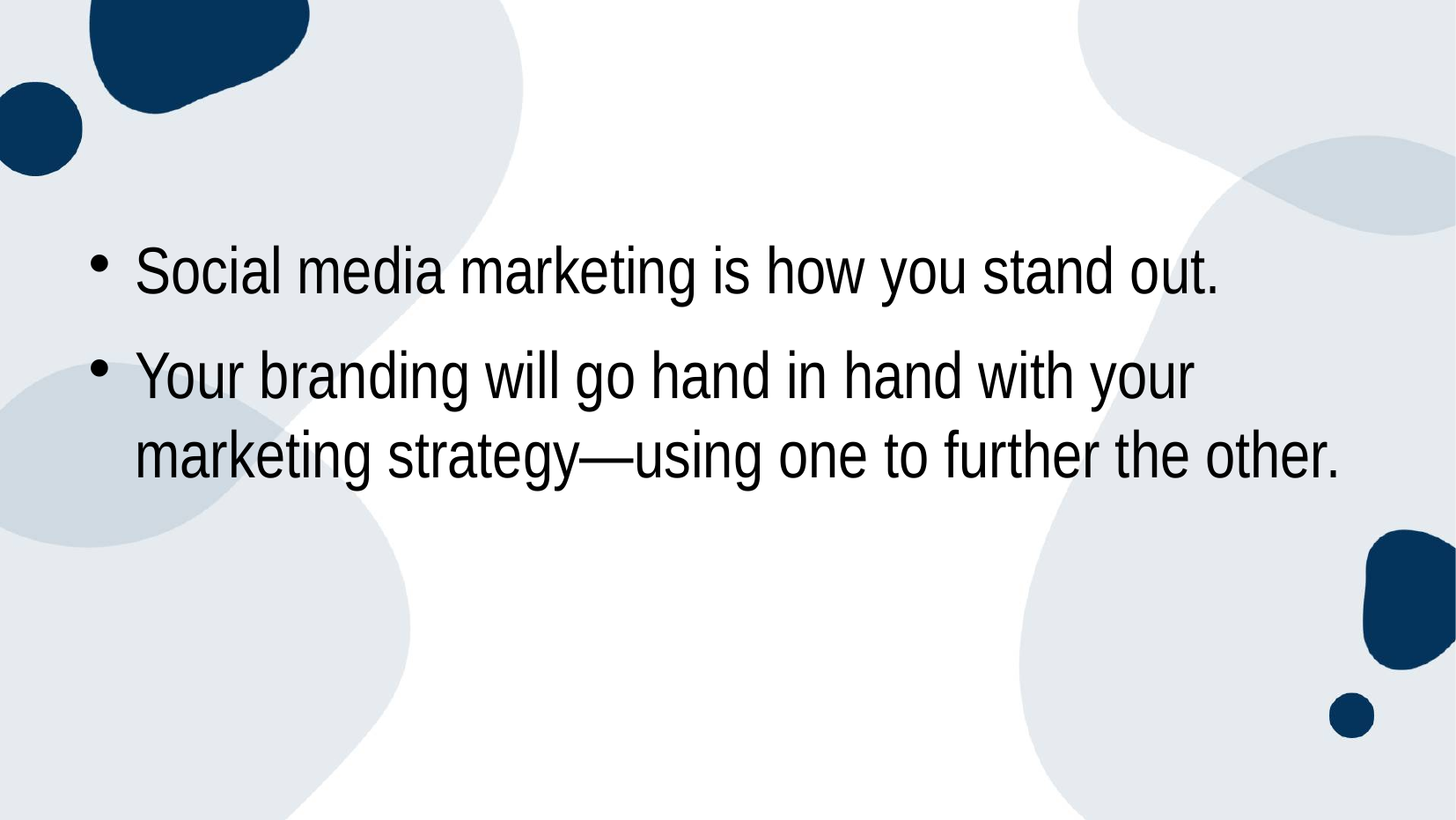

Social media marketing is how you stand out.
Your branding will go hand in hand with your marketing strategy—using one to further the other.